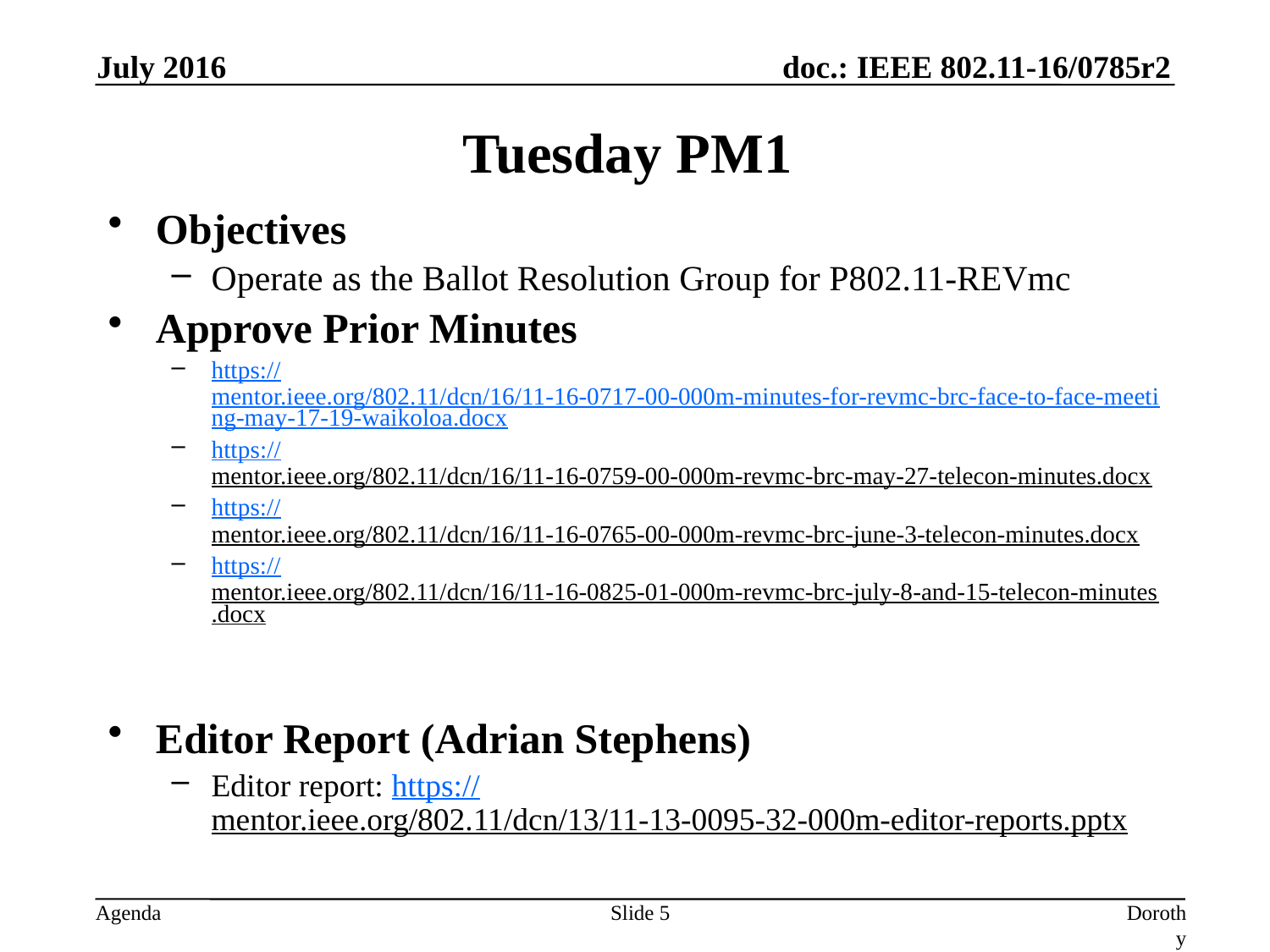

Tuesday PM1
July 2016
Objectives
Operate as the Ballot Resolution Group for P802.11-REVmc
Approve Prior Minutes
https://mentor.ieee.org/802.11/dcn/16/11-16-0717-00-000m-minutes-for-revmc-brc-face-to-face-meeting-may-17-19-waikoloa.docx
https://mentor.ieee.org/802.11/dcn/16/11-16-0759-00-000m-revmc-brc-may-27-telecon-minutes.docx
https://mentor.ieee.org/802.11/dcn/16/11-16-0765-00-000m-revmc-brc-june-3-telecon-minutes.docx
https://mentor.ieee.org/802.11/dcn/16/11-16-0825-01-000m-revmc-brc-july-8-and-15-telecon-minutes.docx

Editor Report (Adrian Stephens)
Editor report: https://mentor.ieee.org/802.11/dcn/13/11-13-0095-32-000m-editor-reports.pptx
Slide 5
Dorothy Stanley, HP Enterprise